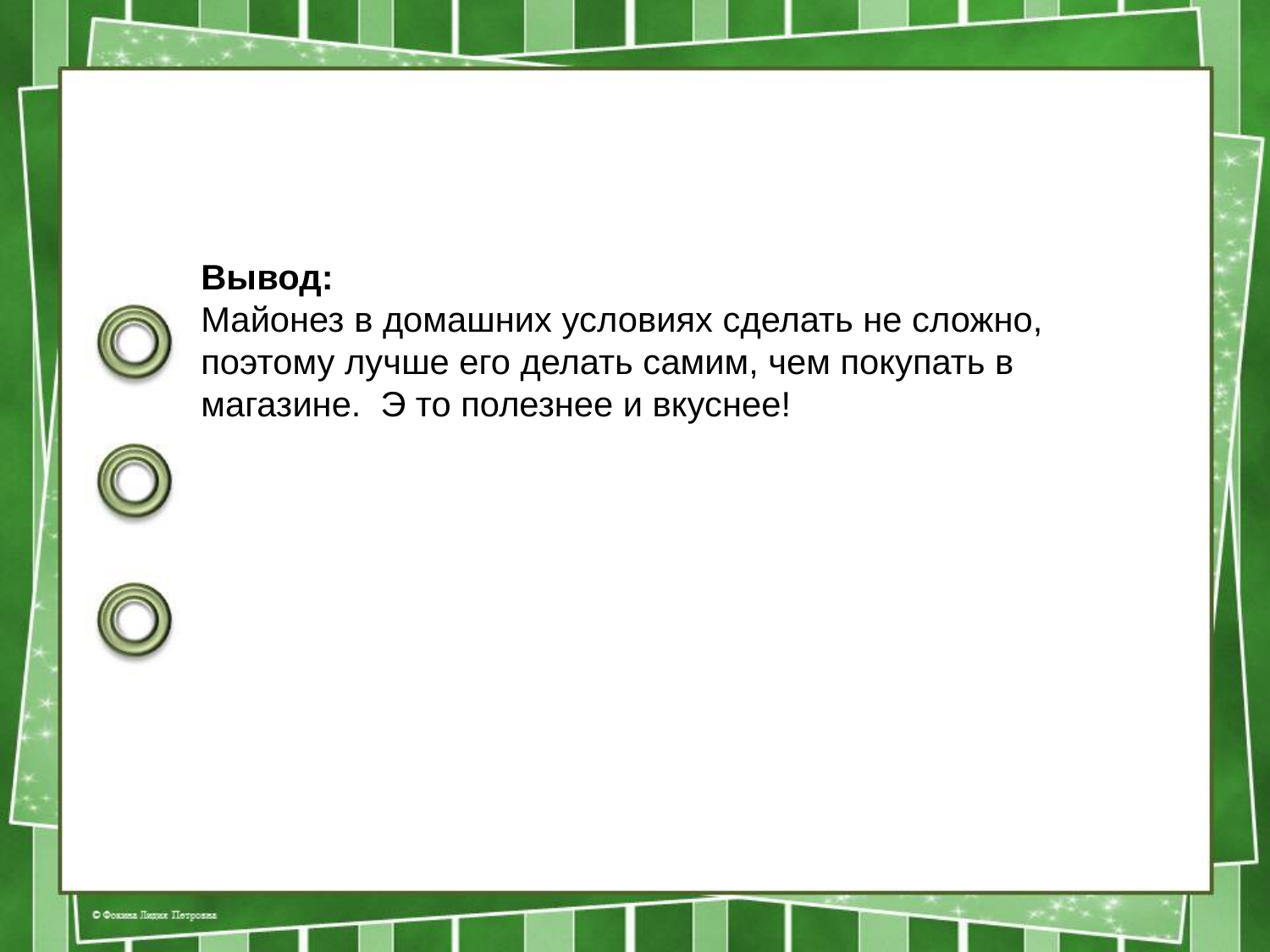

Вывод:
Майонез в домашних условиях сделать не сложно, поэтому лучше его делать самим, чем покупать в магазине.  Э то полезнее и вкуснее!